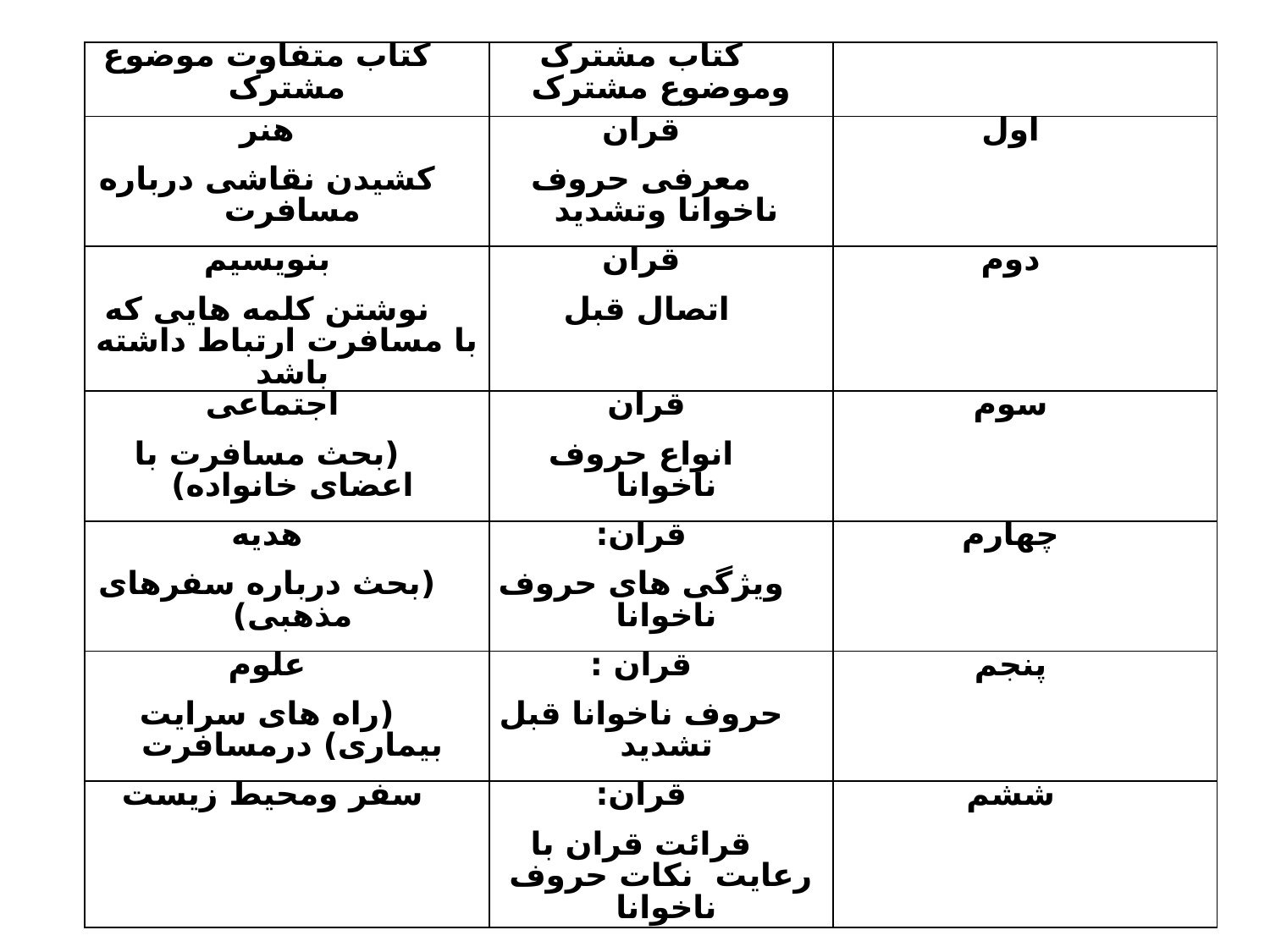

| کتاب متفاوت موضوع مشترک | کتاب مشترک وموضوع مشترک |  |
| --- | --- | --- |
| هنر کشیدن نقاشی درباره مسافرت | قران معرفی حروف ناخوانا وتشدید | اول |
| بنویسیم نوشتن کلمه هایی که با مسافرت ارتباط داشته باشد | قران اتصال قبل | دوم |
| اجتماعی (بحث مسافرت با اعضای خانواده) | قران انواع حروف ناخوانا | سوم |
| هدیه (بحث درباره سفرهای مذهبی) | قران: ویژگی های حروف ناخوانا | چهارم |
| علوم (راه های سرایت بیماری) درمسافرت | قران : حروف ناخوانا قبل تشدید | پنجم |
| سفر ومحیط زیست | قران: قرائت قران با رعایت نکات حروف ناخوانا | ششم |